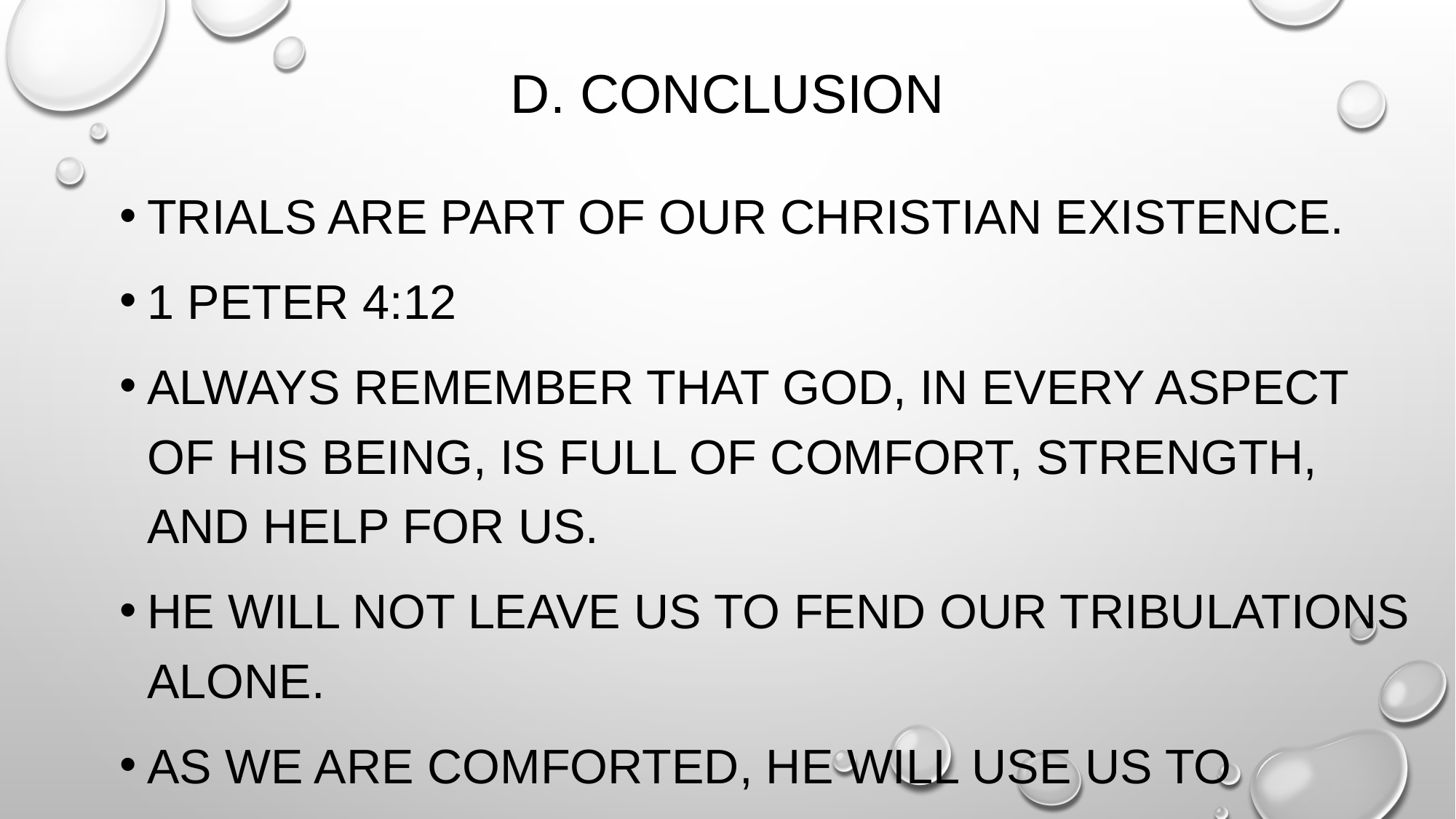

# d. conclusion
Trials are part of our Christian existence.
1 peter 4:12
always remember that God, in every aspect of His being, is full of comfort, strength, and help for us.
He will not leave us to fend our tribulations alone.
As we are comforted, he will use us to comfort others who are suffering.